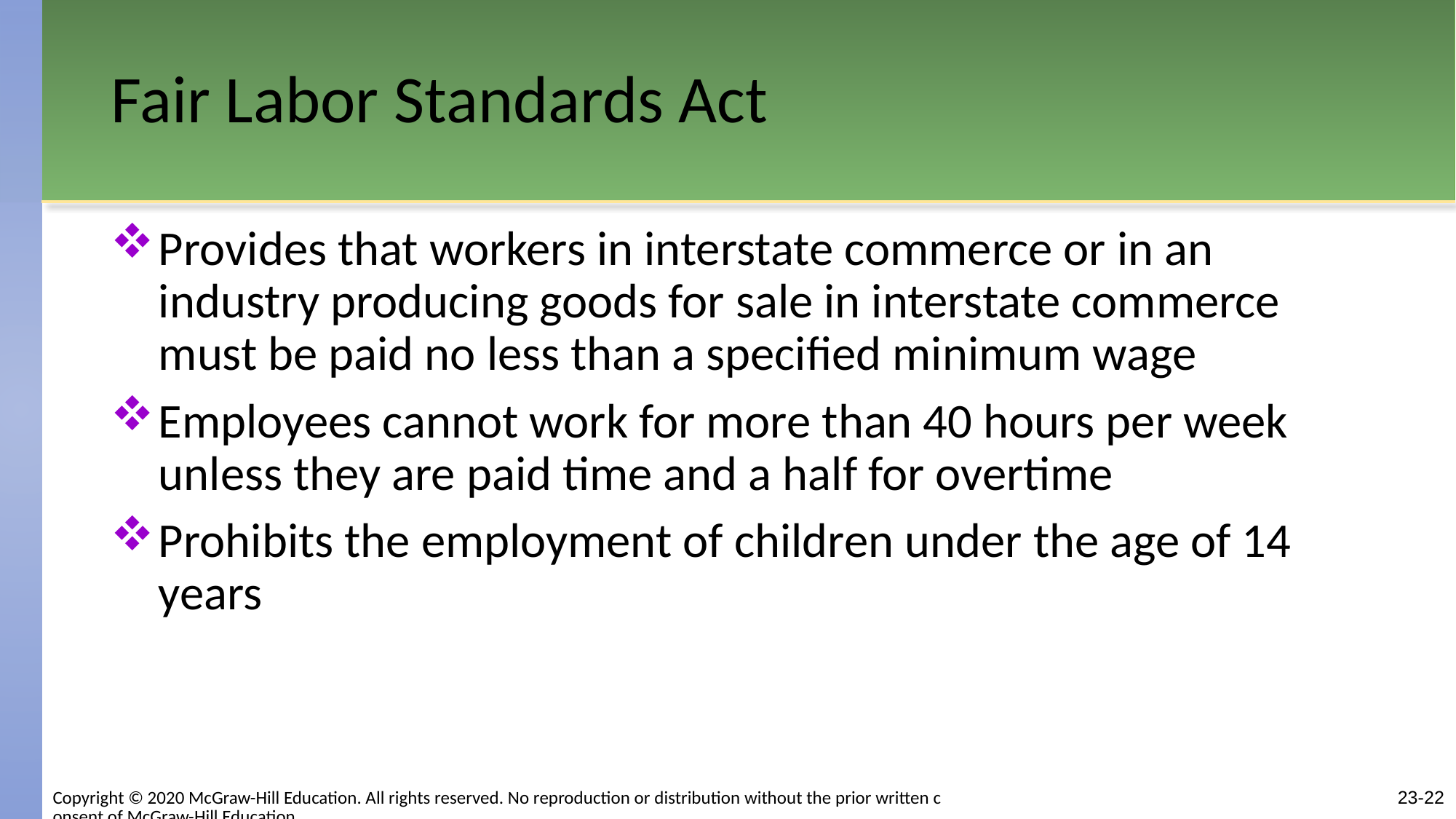

# Fair Labor Standards Act
Provides that workers in interstate commerce or in an industry producing goods for sale in interstate commerce must be paid no less than a specified minimum wage
Employees cannot work for more than 40 hours per week unless they are paid time and a half for overtime
Prohibits the employment of children under the age of 14 years
Copyright © 2020 McGraw-Hill Education. All rights reserved. No reproduction or distribution without the prior written consent of McGraw-Hill Education.
23-22